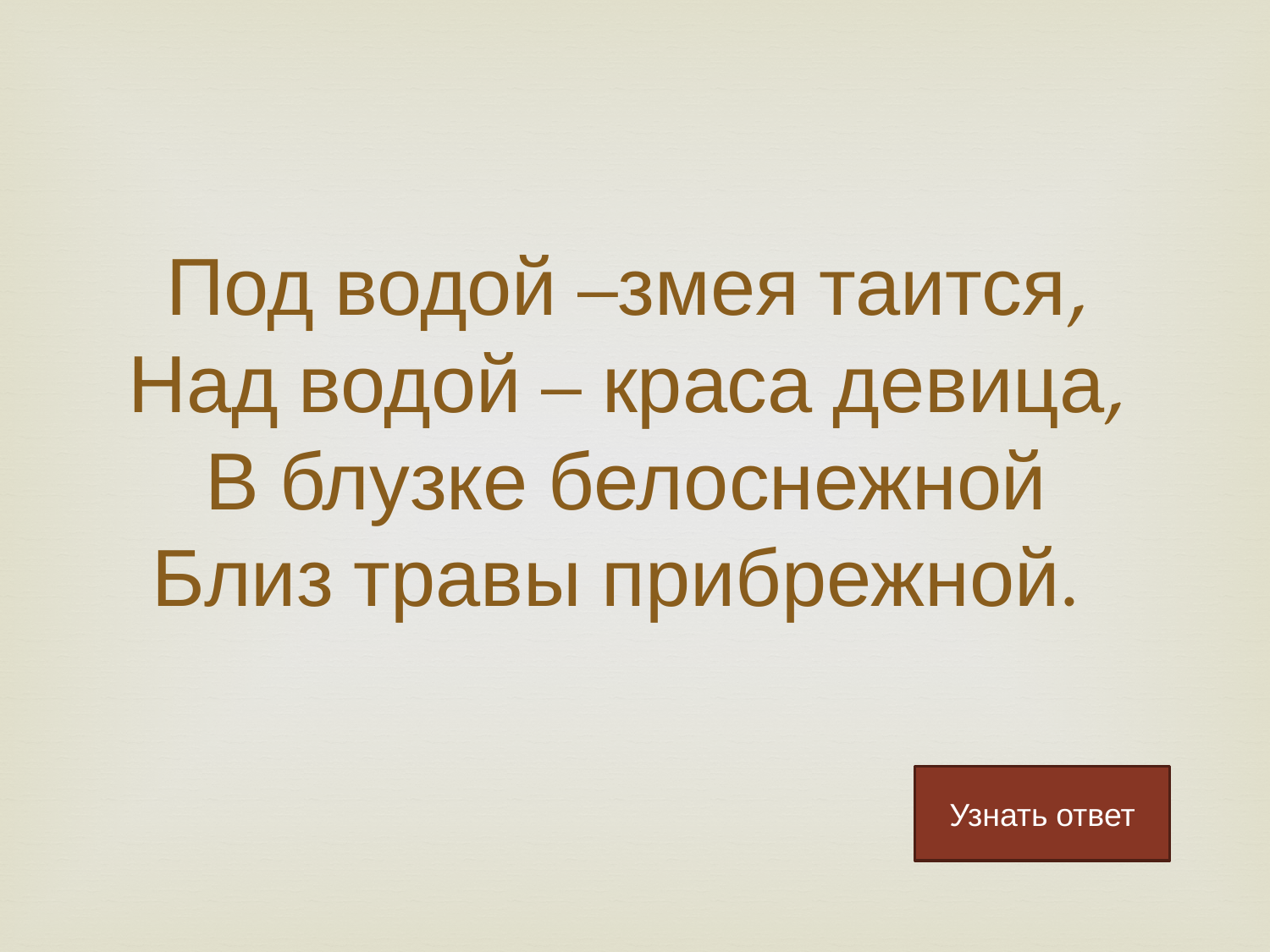

# Под водой –змея таится, Над водой – краса девица, В блузке белоснежной Близ травы прибрежной.